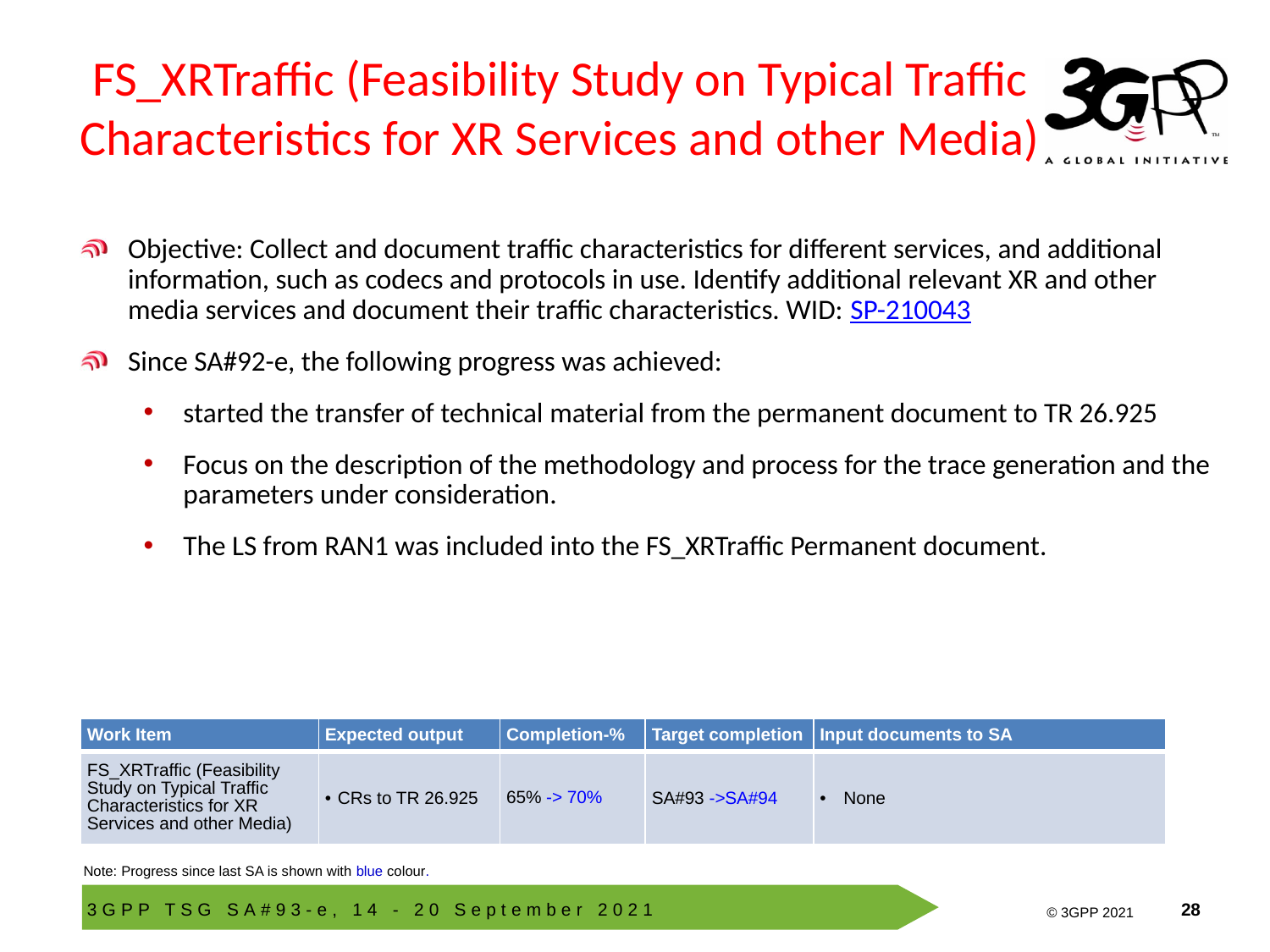

# FS_XRTraffic (Feasibility Study on Typical Traffic Characteristics for XR Services and other Media)
Objective: Collect and document traffic characteristics for different services, and additional information, such as codecs and protocols in use. Identify additional relevant XR and other media services and document their traffic characteristics. WID: SP-210043
Since SA#92-e, the following progress was achieved:
started the transfer of technical material from the permanent document to TR 26.925
Focus on the description of the methodology and process for the trace generation and the parameters under consideration.
The LS from RAN1 was included into the FS_XRTraffic Permanent document.

| Work Item | Expected output | Completion-% | Target completion | Input documents to SA |
| --- | --- | --- | --- | --- |
| FS\_XRTraffic (Feasibility Study on Typical Traffic Characteristics for XR Services and other Media) | CRs to TR 26.925 | 65% -> 70% | SA#93 ->SA#94 | None |
Note: Progress since last SA is shown with blue colour.